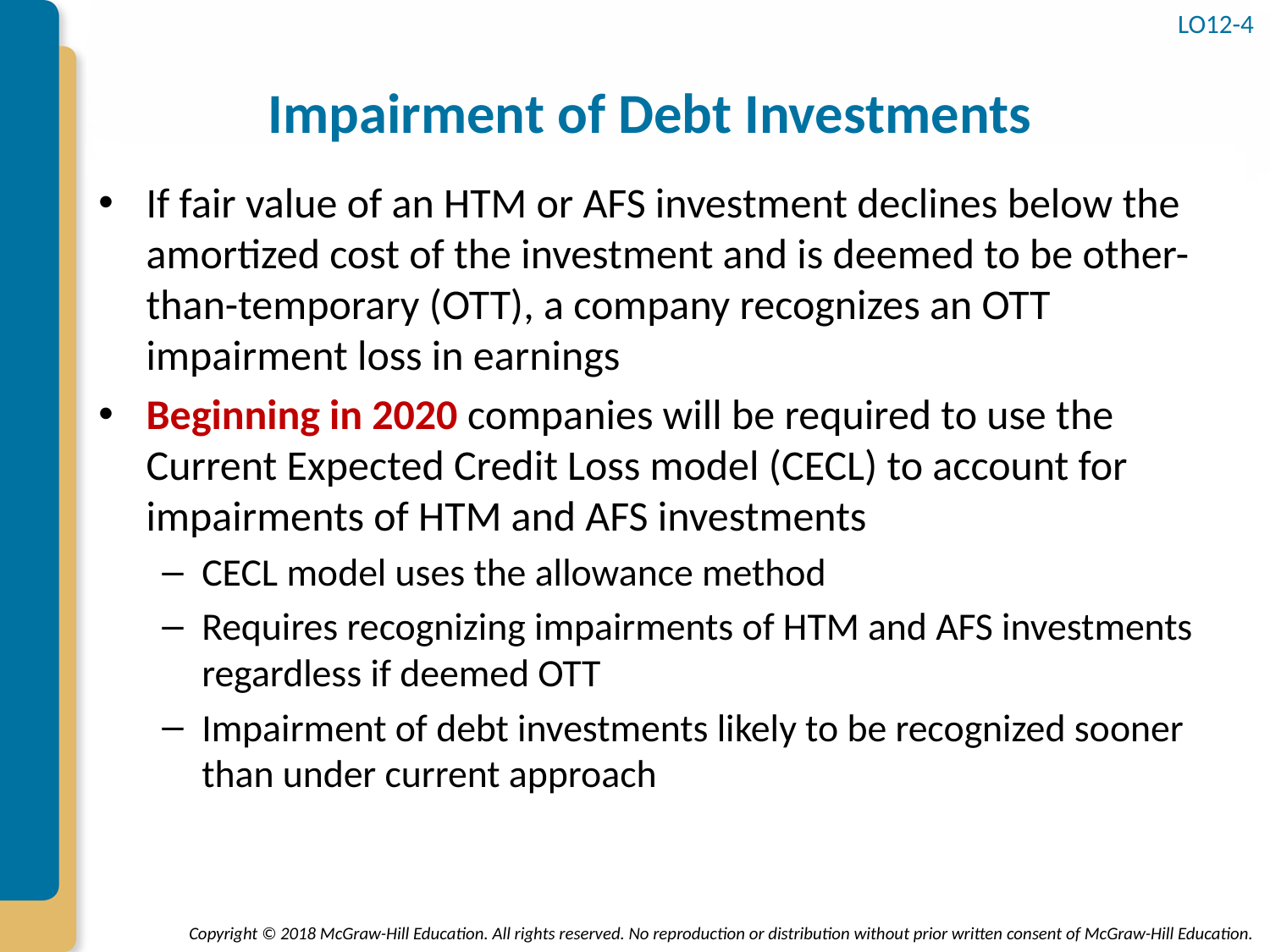

LO12-4
# Impairment of Debt Investments
If fair value of an HTM or AFS investment declines below the amortized cost of the investment and is deemed to be other-than-temporary (OTT), a company recognizes an OTT impairment loss in earnings
Beginning in 2020 companies will be required to use the Current Expected Credit Loss model (CECL) to account for impairments of HTM and AFS investments
CECL model uses the allowance method
Requires recognizing impairments of HTM and AFS investments regardless if deemed OTT
Impairment of debt investments likely to be recognized sooner than under current approach